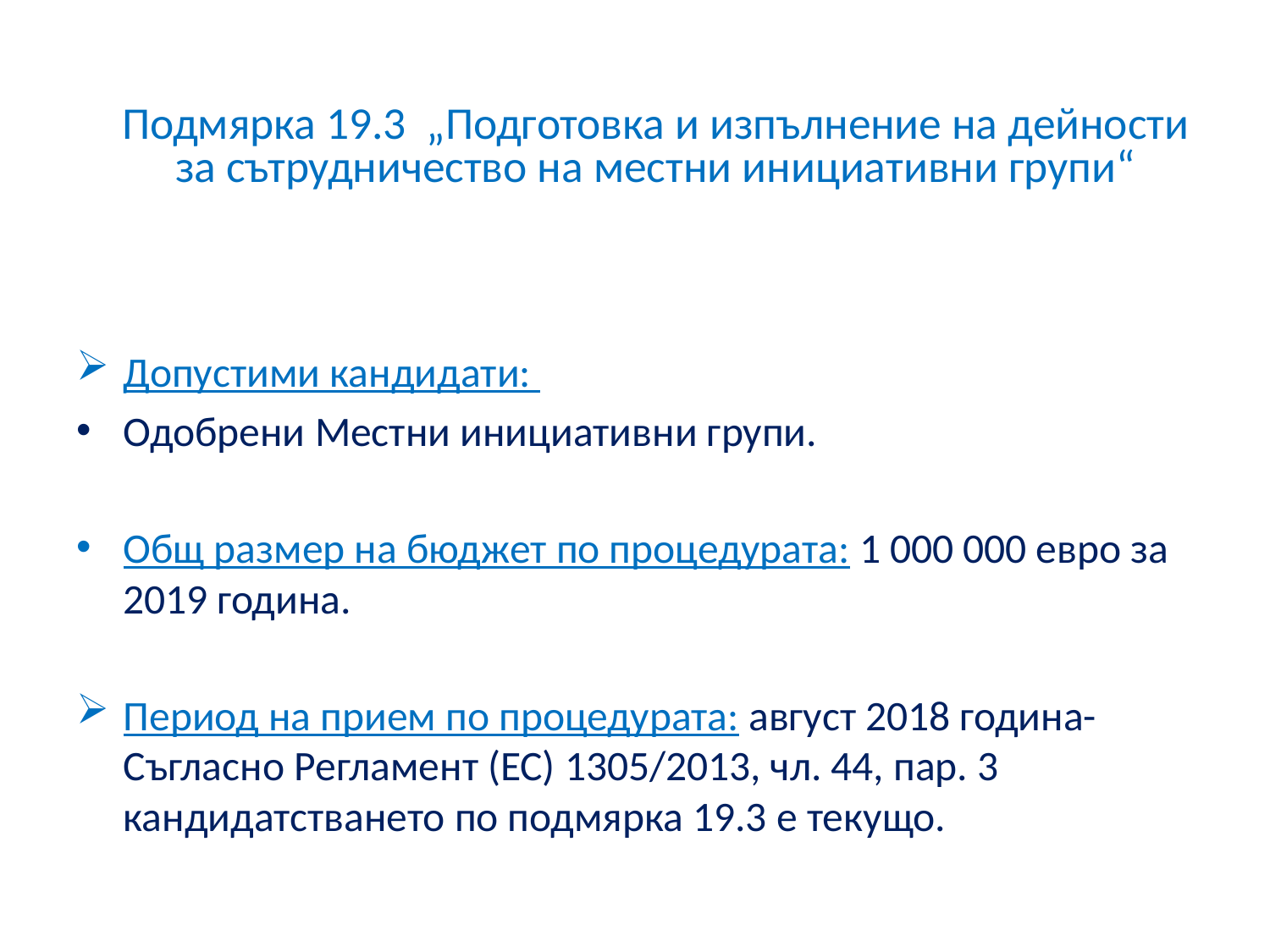

# Подмярка 19.3  „Подготовка и изпълнение на дейности за сътрудничество на местни инициативни групи“

Допустими кандидати:
Одобрени Местни инициативни групи.

Общ размер на бюджет по процедурата: 1 000 000 евро за 2019 година.

Период на прием по процедурата: август 2018 година- Съгласно Регламент (ЕС) 1305/2013, чл. 44, пар. 3 кандидатстването по подмярка 19.3 е текущо.